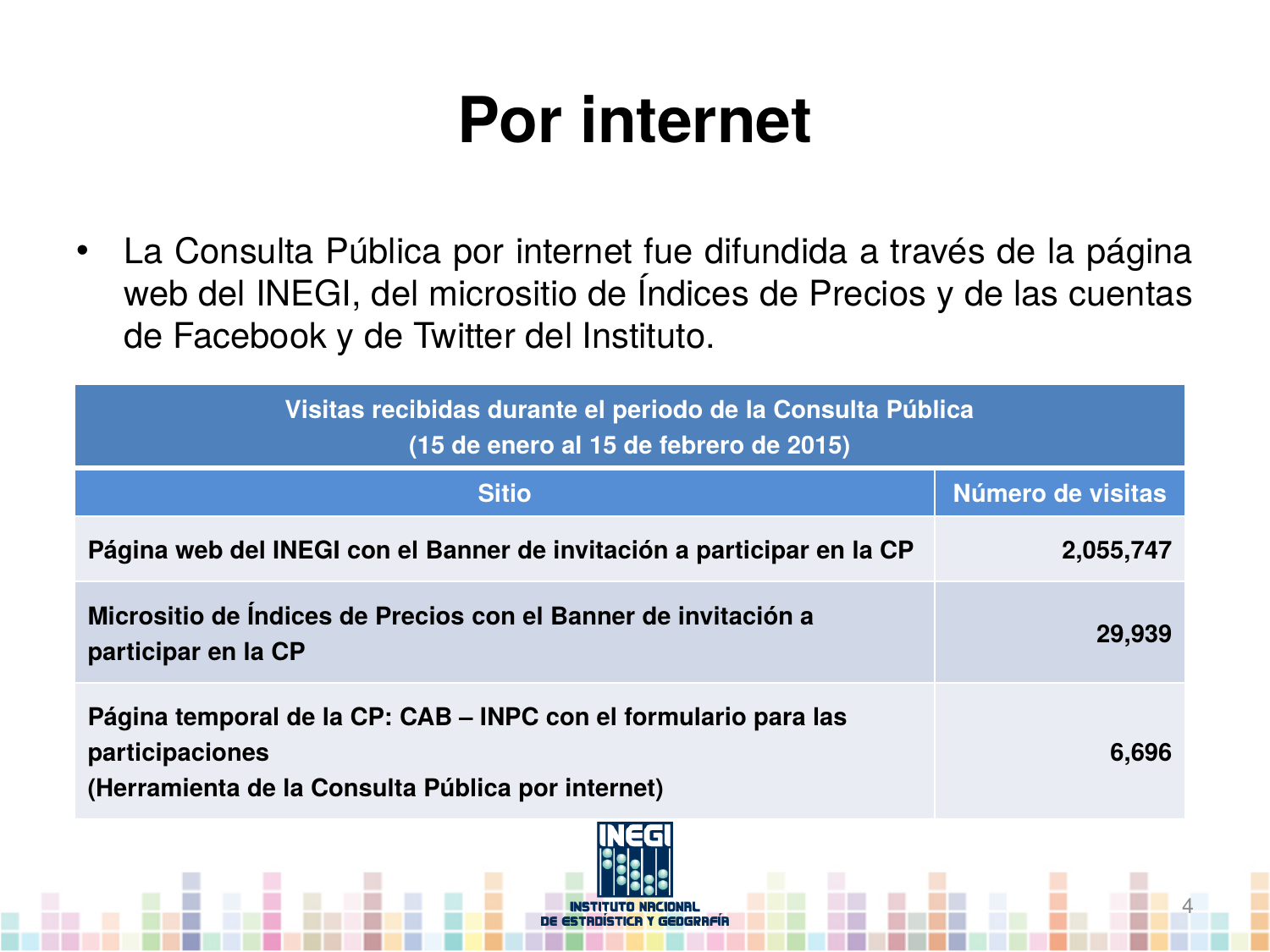

# Por internet
La Consulta Pública por internet fue difundida a través de la página web del INEGI, del micrositio de Índices de Precios y de las cuentas de Facebook y de Twitter del Instituto.
| Visitas recibidas durante el periodo de la Consulta Pública (15 de enero al 15 de febrero de 2015) |  |
| --- | --- |
| Sitio | Número de visitas |
| Página web del INEGI con el Banner de invitación a participar en la CP | 2,055,747 |
| Micrositio de Índices de Precios con el Banner de invitación a participar en la CP | 29,939 |
| Página temporal de la CP: CAB – INPC con el formulario para las participaciones (Herramienta de la Consulta Pública por internet) | 6,696 |
4